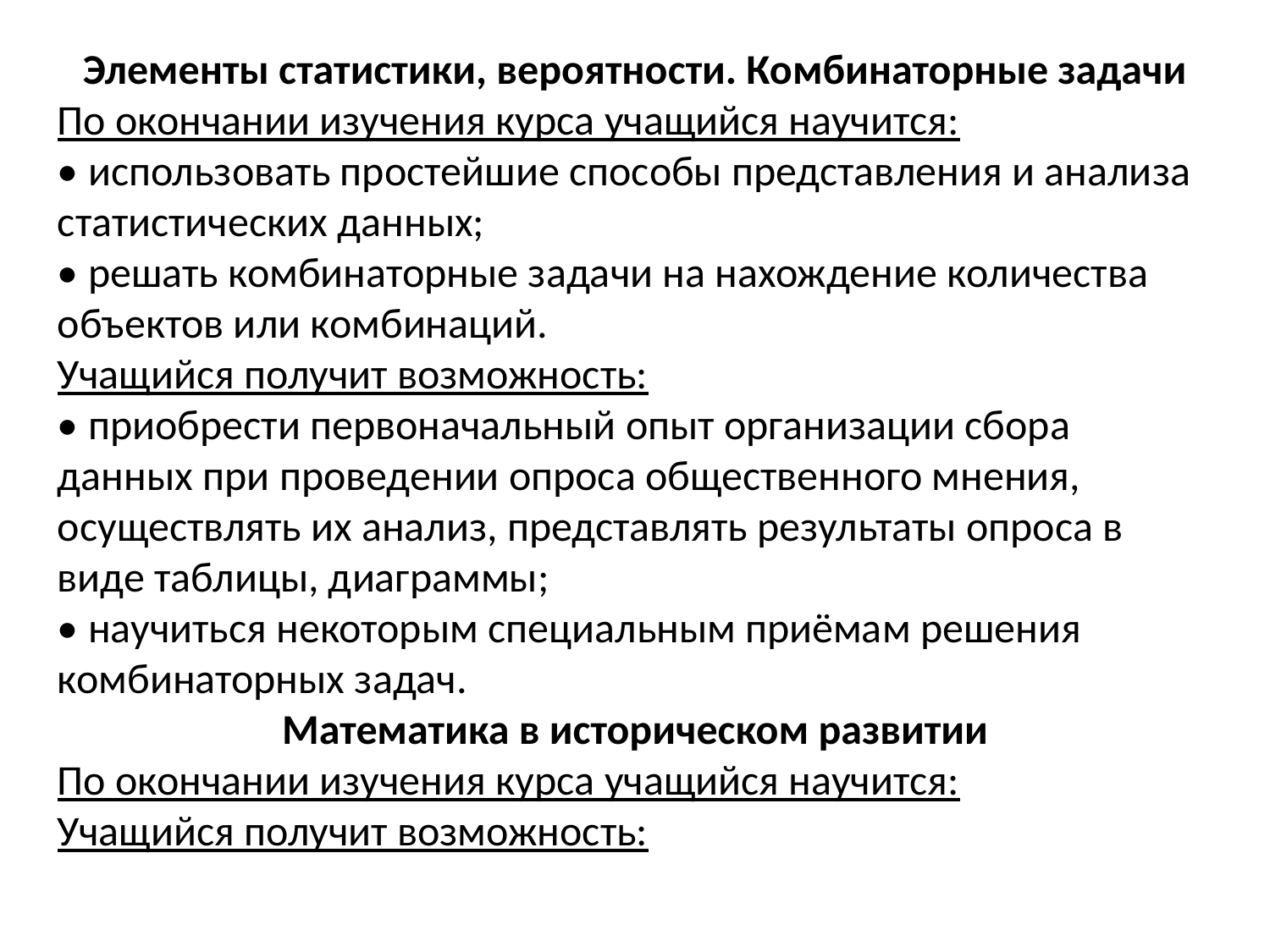

Элементы статистики, вероятности. Комбинаторные задачи
По окончании изучения курса учащийся научится:
• использовать простейшие способы представления и анализа статистических данных;
• решать комбинаторные задачи на нахождение количества объектов или комбинаций.
Учащийся получит возможность:
• приобрести первоначальный опыт организации сбора данных при проведении опроса общественного мнения, осуществлять их анализ, представлять результаты опроса в виде таблицы, диаграммы;
• научиться некоторым специальным приёмам решения комбинаторных задач.
Математика в историческом развитии
По окончании изучения курса учащийся научится:
Учащийся получит возможность: